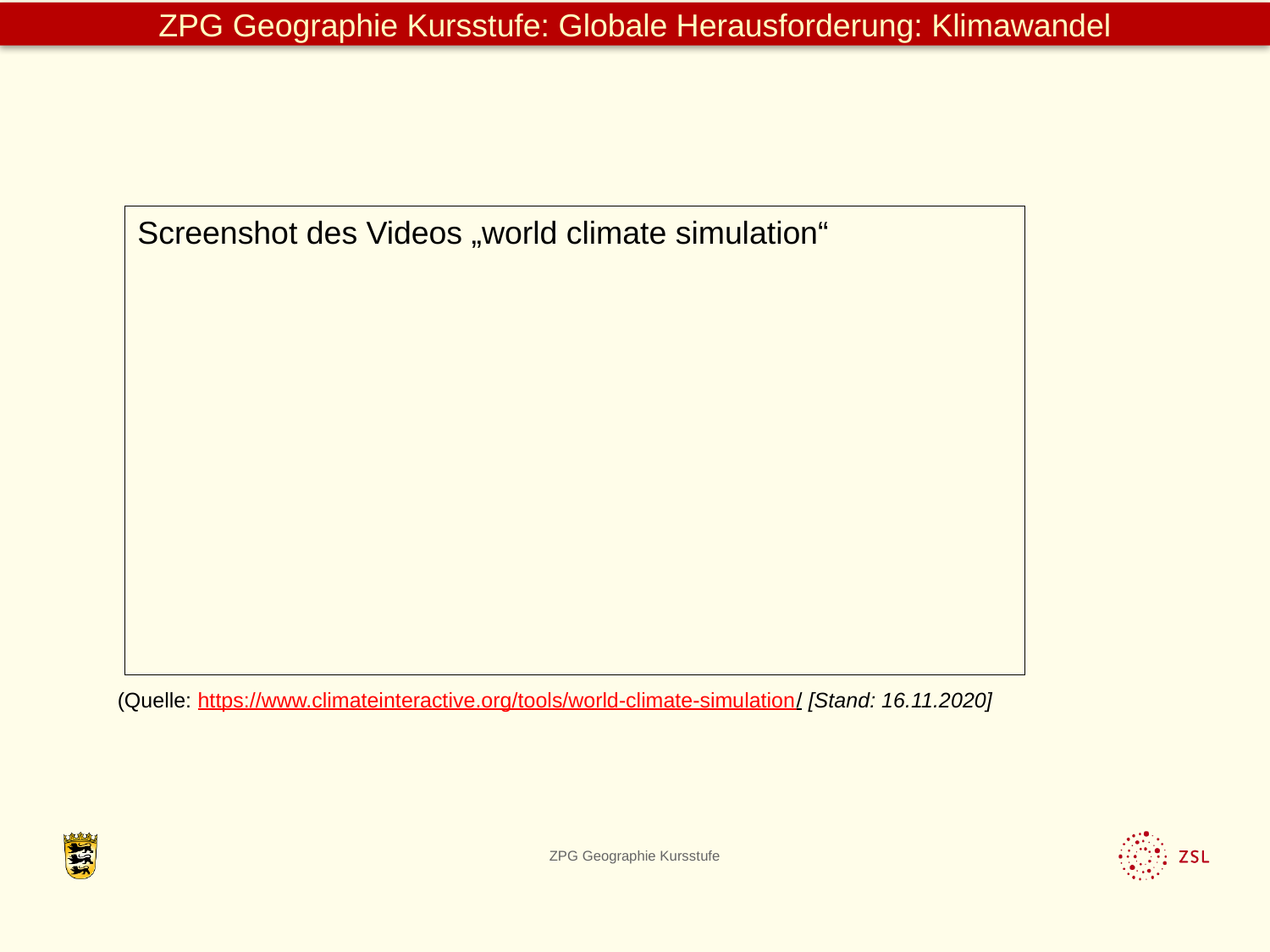

Screenshot des Videos „world climate simulation“

(Quelle: https://www.climateinteractive.org/tools/world-climate-simulation/ [Stand: 16.11.2020]